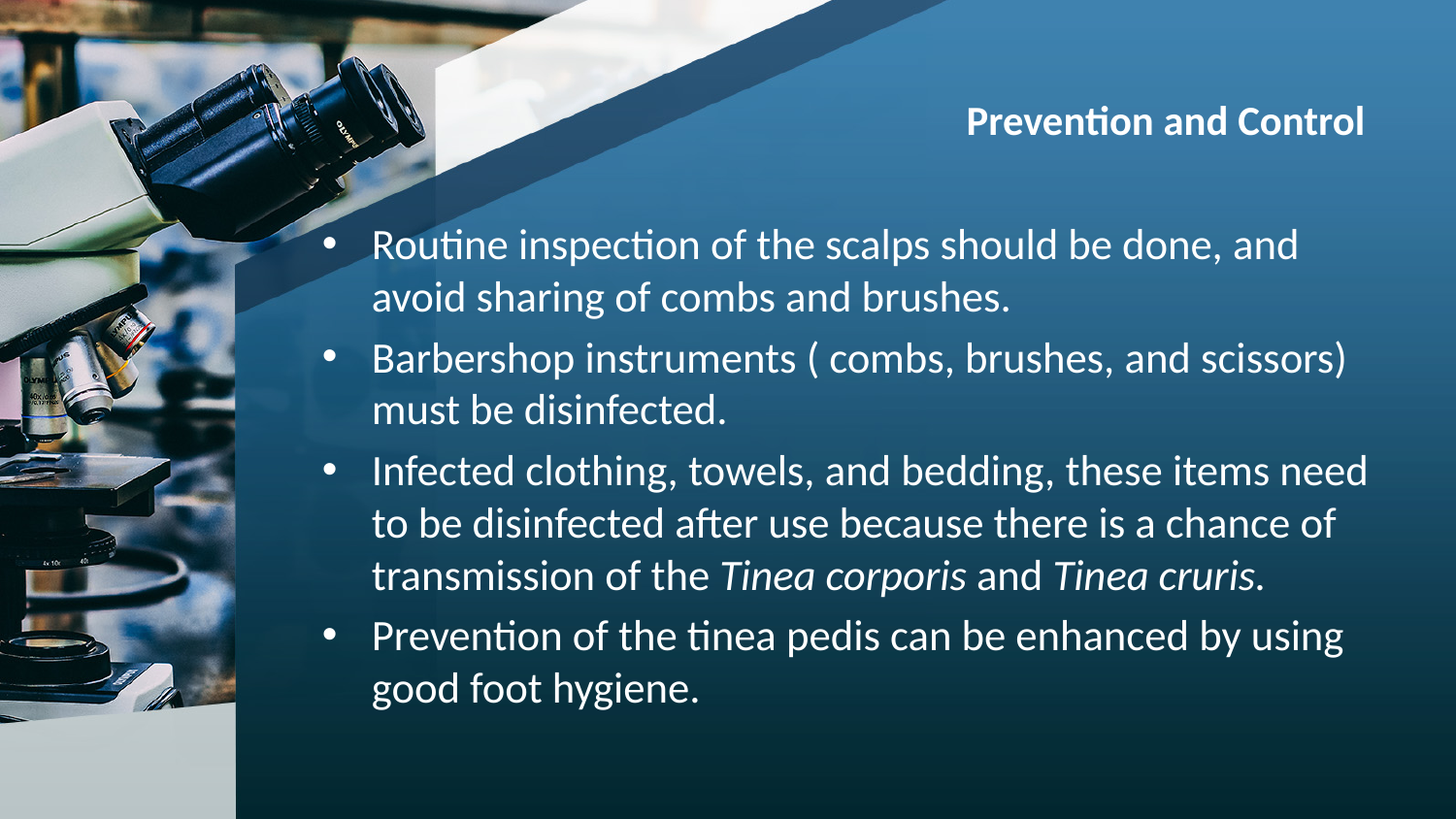

# Prevention and Control
Routine inspection of the scalps should be done, and avoid sharing of combs and brushes.
Barbershop instruments ( combs, brushes, and scissors) must be disinfected.
Infected clothing, towels, and bedding, these items need to be disinfected after use because there is a chance of transmission of the Tinea corporis and Tinea cruris.
Prevention of the tinea pedis can be enhanced by using good foot hygiene.